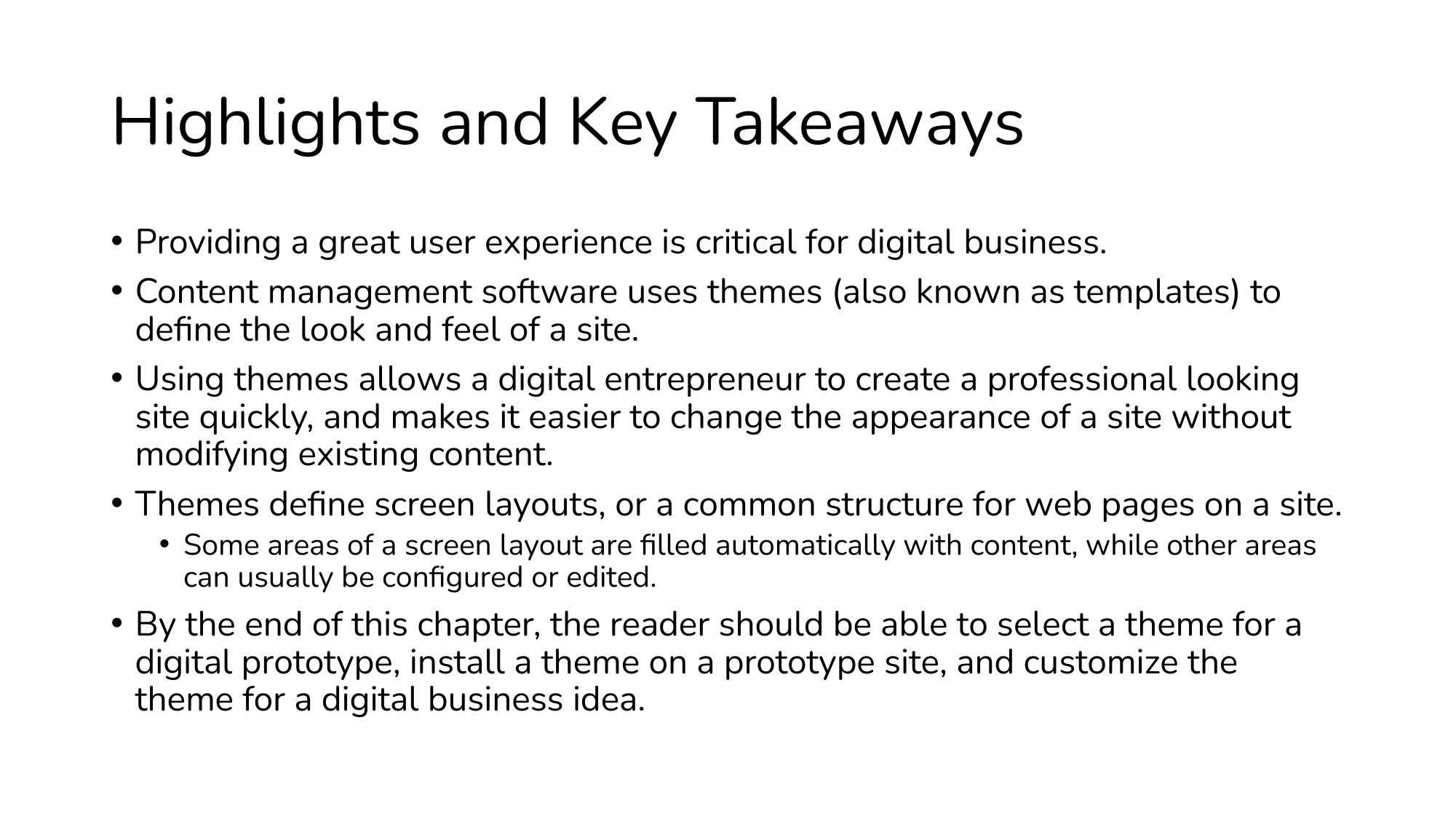

# Highlights and Key Takeaways
Providing a great user experience is critical for digital business.
Content management software uses themes (also known as templates) to define the look and feel of a site.
Using themes allows a digital entrepreneur to create a professional looking site quickly, and makes it easier to change the appearance of a site without modifying existing content.
Themes define screen layouts, or a common structure for web pages on a site.
Some areas of a screen layout are filled automatically with content, while other areas can usually be configured or edited.
By the end of this chapter, the reader should be able to select a theme for a digital prototype, install a theme on a prototype site, and customize the theme for a digital business idea.